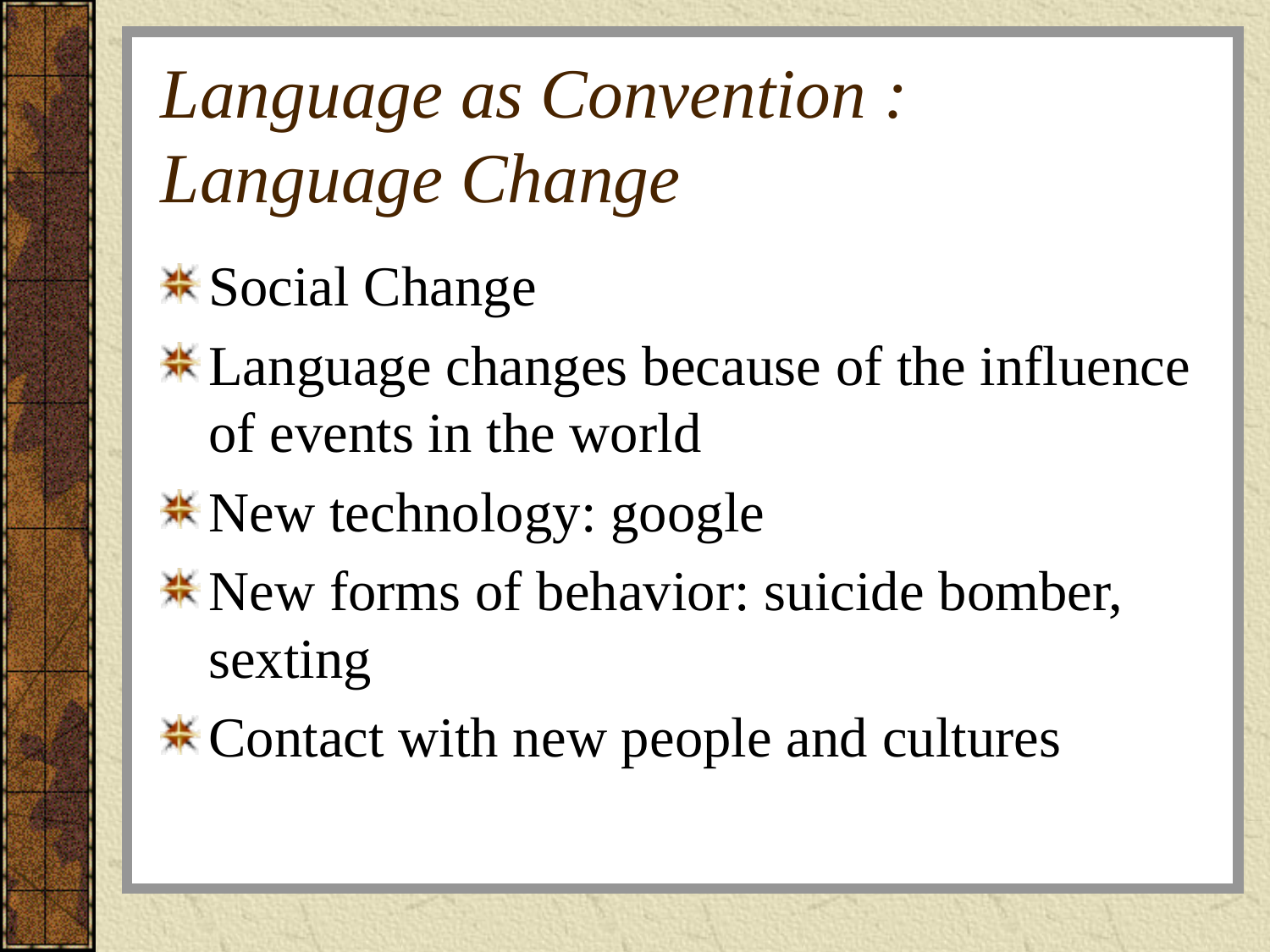

# Language as Convention : Language Change
Social Change
Language changes because of the influence of events in the world
New technology: google
New forms of behavior: suicide bomber, sexting
Contact with new people and cultures